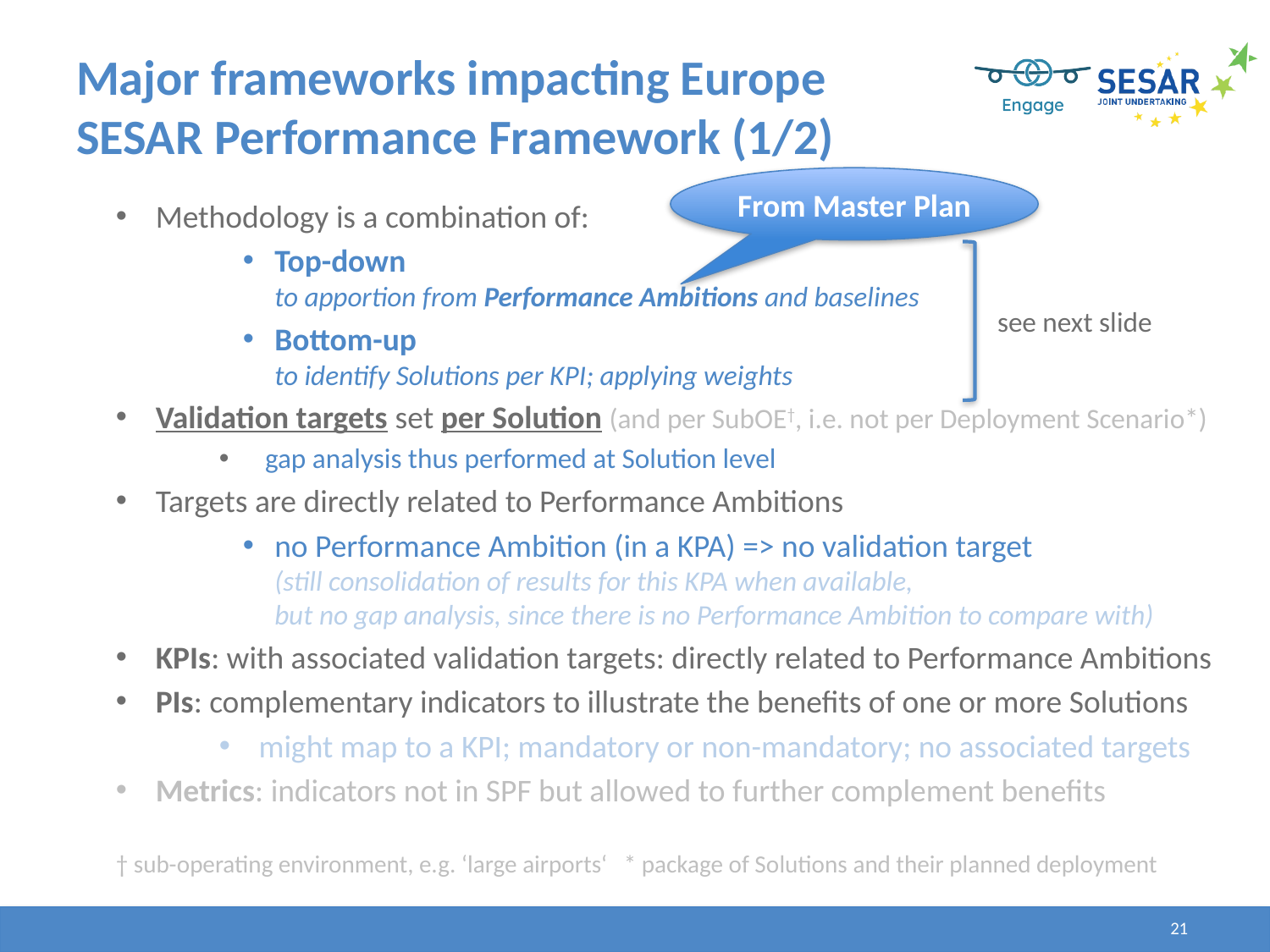

# Major frameworks impacting Europe SESAR Performance Framework (1/2)
From Master Plan
Methodology is a combination of:
Top-down
to apportion from Performance Ambitions and baselines
Bottom-up
to identify Solutions per KPI; applying weights
Validation targets set per Solution (and per SubOE†, i.e. not per Deployment Scenario*)
 gap analysis thus performed at Solution level
Targets are directly related to Performance Ambitions
no Performance Ambition (in a KPA) => no validation target
(still consolidation of results for this KPA when available,
but no gap analysis, since there is no Performance Ambition to compare with)
KPIs: with associated validation targets: directly related to Performance Ambitions
PIs: complementary indicators to illustrate the benefits of one or more Solutions
might map to a KPI; mandatory or non-mandatory; no associated targets
Metrics: indicators not in SPF but allowed to further complement benefits

† sub-operating environment, e.g. ‘large airports‘	* package of Solutions and their planned deployment

see next slide

21